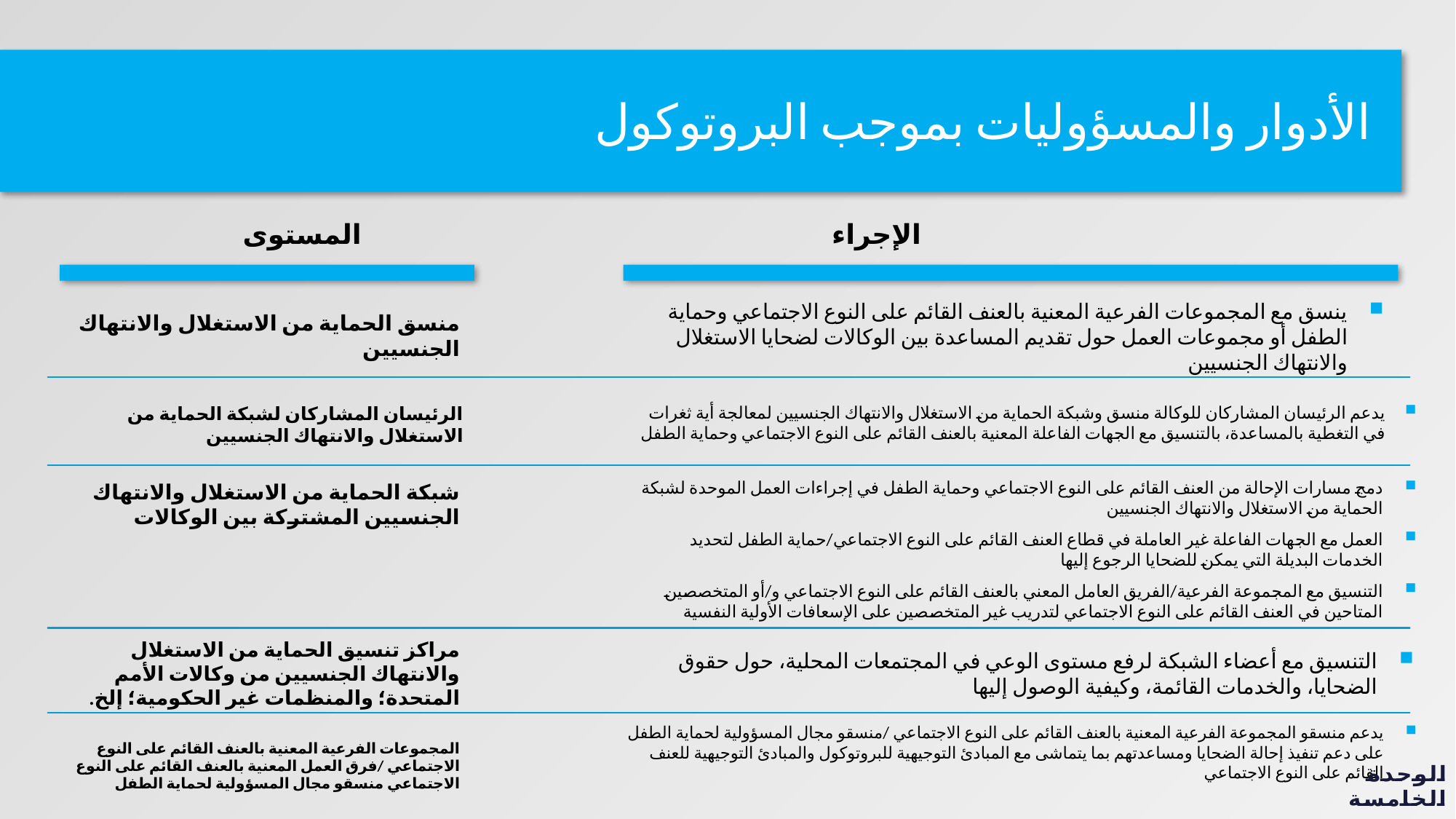

# الأدوار والمسؤوليات بموجب البروتوكول
المستوى
الإجراء

ينسق مع المجموعات الفرعية المعنية بالعنف القائم على النوع الاجتماعي وحماية الطفل أو مجموعات العمل حول تقديم المساعدة بين الوكالات لضحايا الاستغلال والانتهاك الجنسيين
منسق الحماية من الاستغلال والانتهاك الجنسيين
الرئيسان المشاركان لشبكة الحماية من الاستغلال والانتهاك الجنسيين
يدعم الرئيسان المشاركان للوكالة منسق وشبكة الحماية من الاستغلال والانتهاك الجنسيين لمعالجة أية ثغرات في التغطية بالمساعدة، بالتنسيق مع الجهات الفاعلة المعنية بالعنف القائم على النوع الاجتماعي وحماية الطفل
دمج مسارات الإحالة من العنف القائم على النوع الاجتماعي وحماية الطفل في إجراءات العمل الموحدة لشبكة الحماية من الاستغلال والانتهاك الجنسيين
العمل مع الجهات الفاعلة غير العاملة في قطاع العنف القائم على النوع الاجتماعي/حماية الطفل لتحديد الخدمات البديلة التي يمكن للضحايا الرجوع إليها
التنسيق مع المجموعة الفرعية/الفريق العامل المعني بالعنف القائم على النوع الاجتماعي و/أو المتخصصين المتاحين في العنف القائم على النوع الاجتماعي لتدريب غير المتخصصين على الإسعافات الأولية النفسية
شبكة الحماية من الاستغلال والانتهاك الجنسيين المشتركة بين الوكالات
مراكز تنسيق الحماية من الاستغلال والانتهاك الجنسيين من وكالات الأمم المتحدة؛ والمنظمات غير الحكومية؛ إلخ.
التنسيق مع أعضاء الشبكة لرفع مستوى الوعي في المجتمعات المحلية، حول حقوق الضحايا، والخدمات القائمة، وكيفية الوصول إليها
يدعم منسقو المجموعة الفرعية المعنية بالعنف القائم على النوع الاجتماعي /منسقو مجال المسؤولية لحماية الطفل على دعم تنفيذ إحالة الضحايا ومساعدتهم بما يتماشى مع المبادئ التوجيهية للبروتوكول والمبادئ التوجيهية للعنف القائم على النوع الاجتماعي
المجموعات الفرعية المعنية بالعنف القائم على النوع الاجتماعي /فرق العمل المعنية بالعنف القائم على النوع الاجتماعي منسقو مجال المسؤولية لحماية الطفل
الوحدة الخامسة